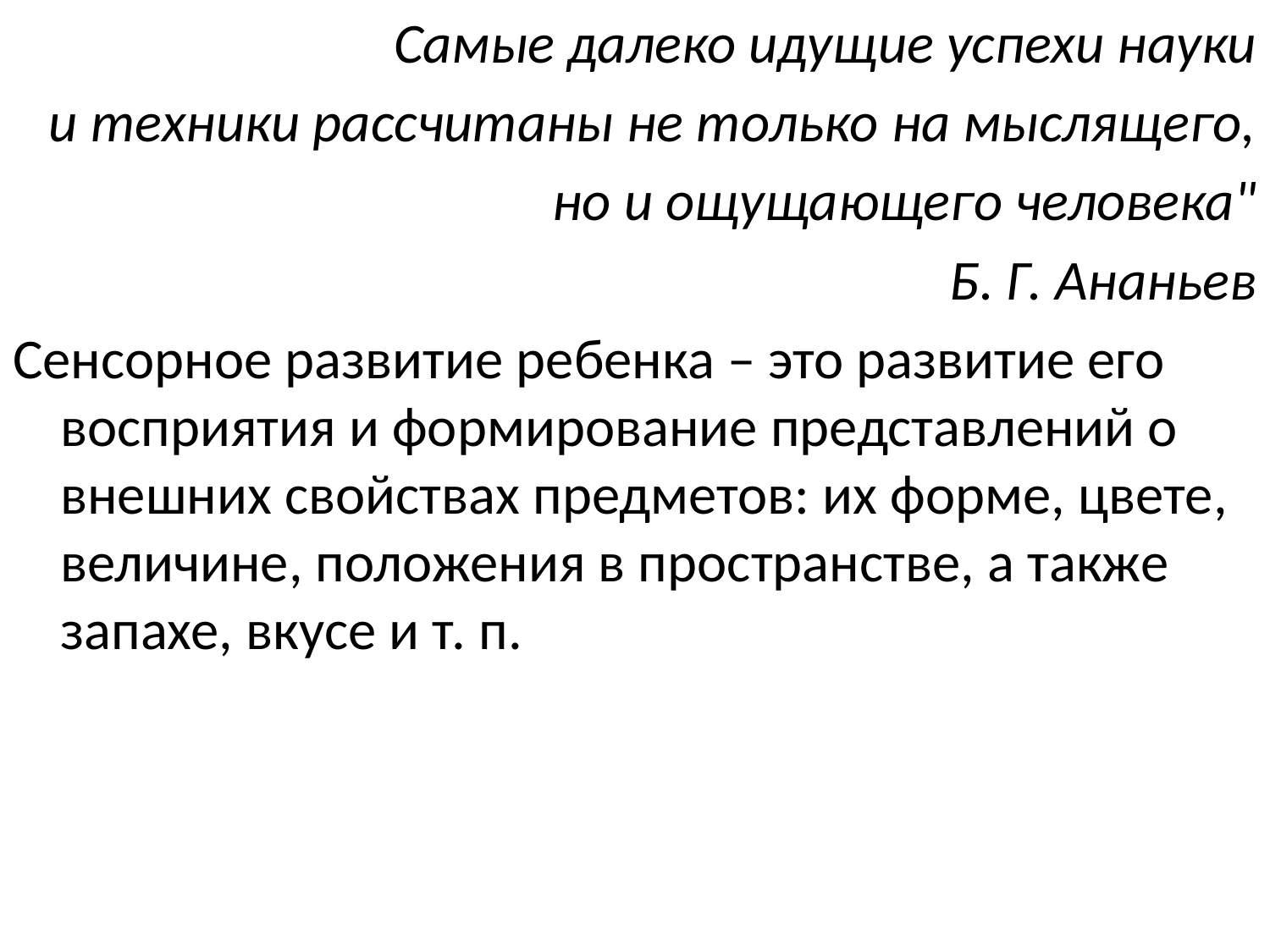

Самые далеко идущие успехи науки
 и техники рассчитаны не только на мыслящего,
но и ощущающего человека"
  Б. Г. Ананьев
Сенсорное развитие ребенка – это развитие его восприятия и формирование представлений о внешних свойствах предметов: их форме, цвете, величине, положения в пространстве, а также запахе, вкусе и т. п.